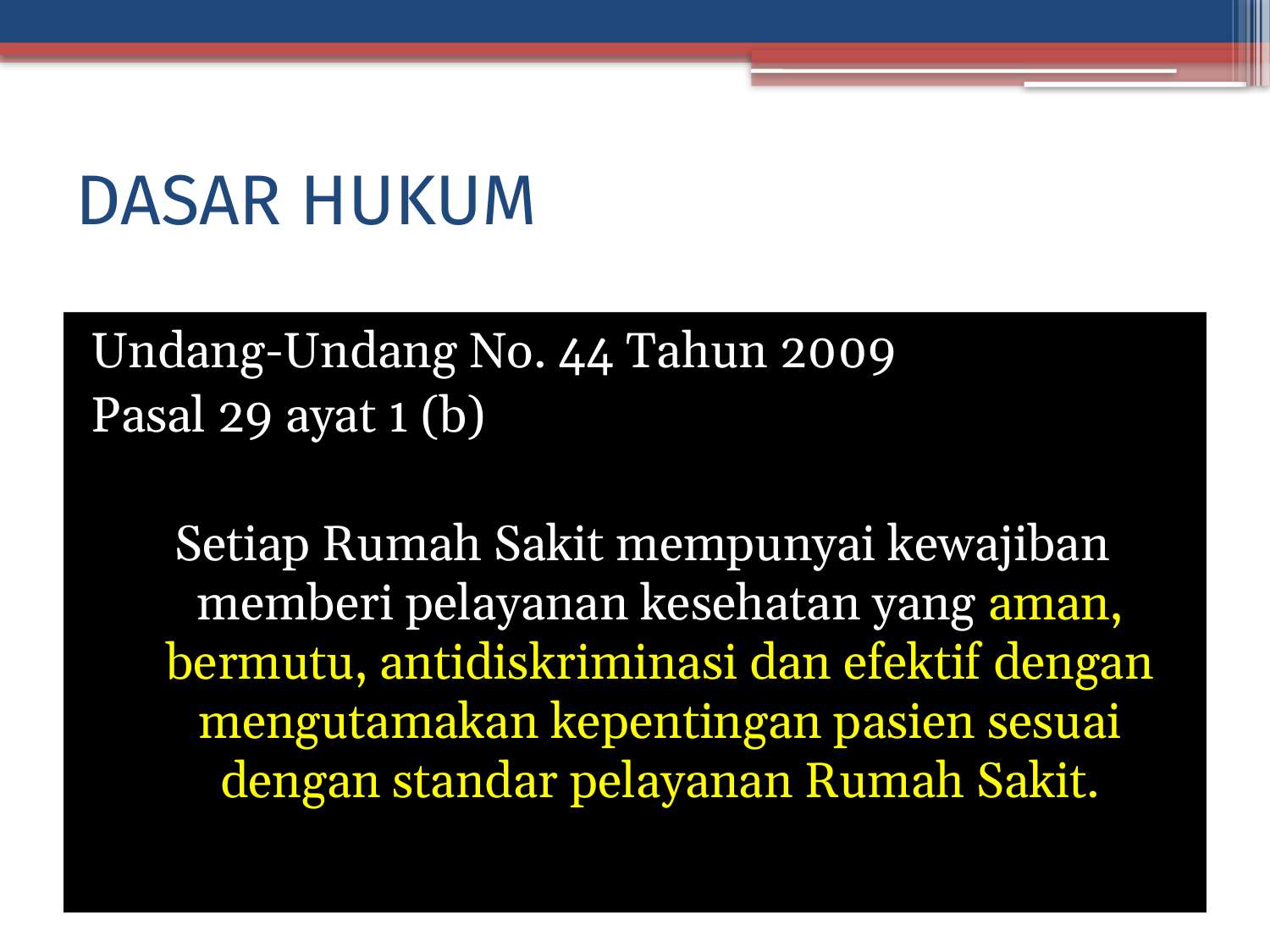

# DASAR HUKUM
Undang-Undang No. 44 Tahun 2009
Pasal 29 ayat 1 (b)

Setiap Rumah Sakit mempunyai kewajiban memberi pelayanan kesehatan yang aman, bermutu, antidiskriminasi dan efektif dengan mengutamakan kepentingan pasien sesuai dengan standar pelayanan Rumah Sakit.